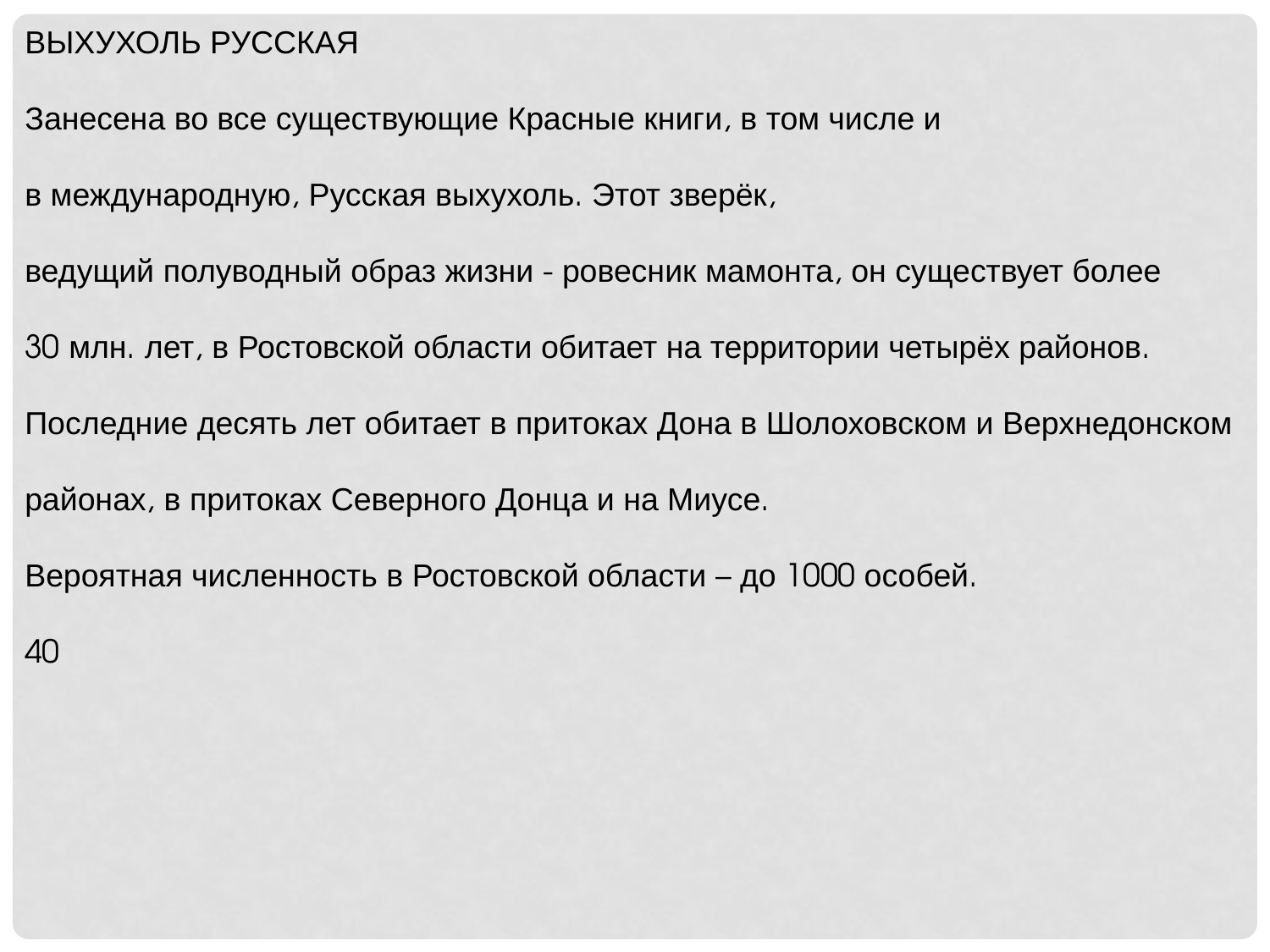

ВЫХУХОЛЬ РУССКАЯ

Занесена во все существующие Красные книги, в том числе и

в международную, Русская выхухоль. Этот зверёк,

ведущий полуводный образ жизни - ровесник мамонта, он существует более

30 млн. лет, в Ростовской области обитает на территории четырёх районов.

Последние десять лет обитает в притоках Дона в Шолоховском и Верхнедонском

районах, в притоках Северного Донца и на Миусе.

Вероятная численность в Ростовской области – до 1000 особей.

40